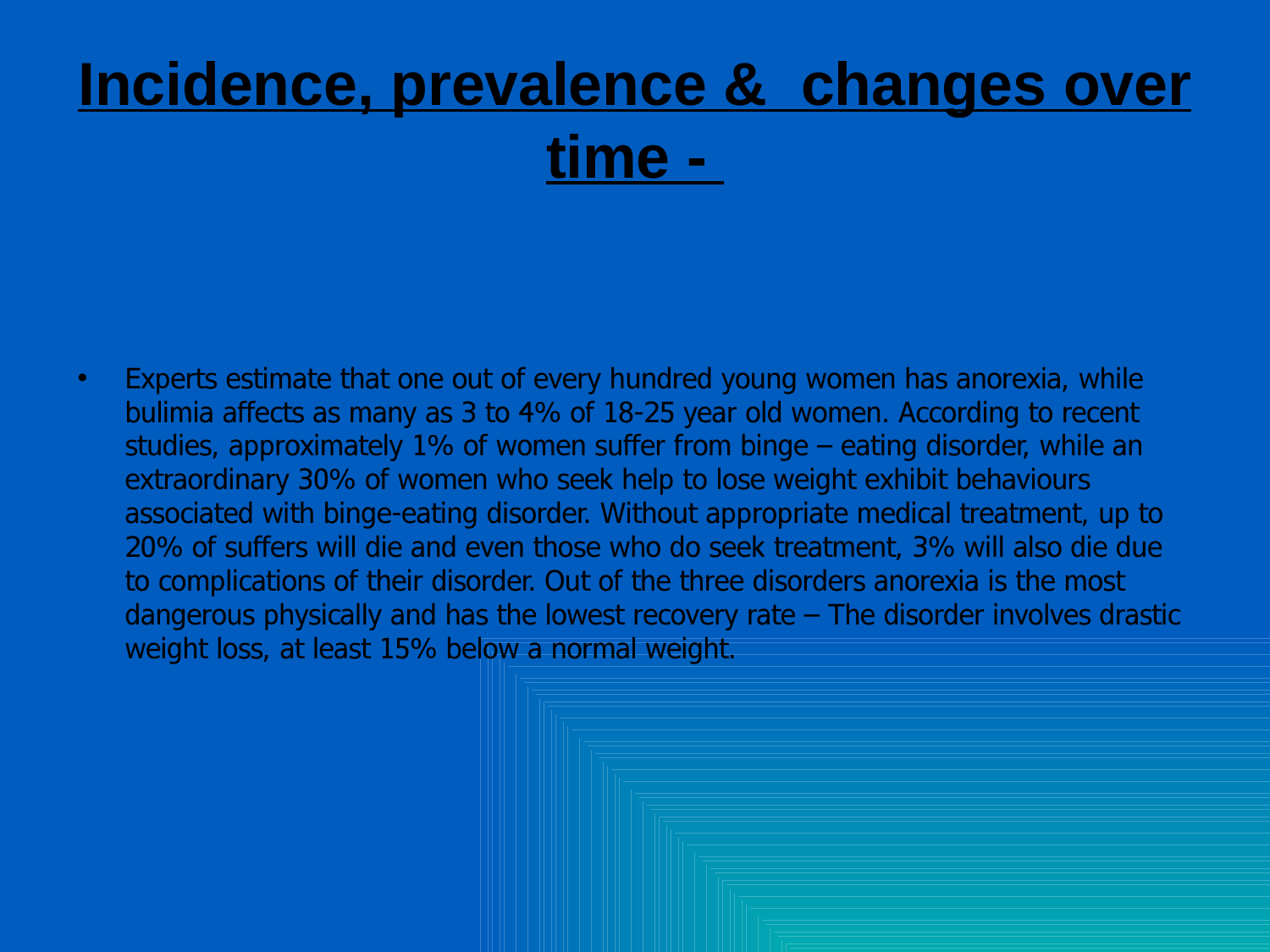

# Incidence, prevalence &  changes over time -

Experts estimate that one out of every hundred young women has anorexia, while bulimia affects as many as 3 to 4% of 18-25 year old women. According to recent studies, approximately 1% of women suffer from binge – eating disorder, while an extraordinary 30% of women who seek help to lose weight exhibit behaviours associated with binge-eating disorder. Without appropriate medical treatment, up to 20% of suffers will die and even those who do seek treatment, 3% will also die due to complications of their disorder. Out of the three disorders anorexia is the most dangerous physically and has the lowest recovery rate – The disorder involves drastic weight loss, at least 15% below a normal weight.